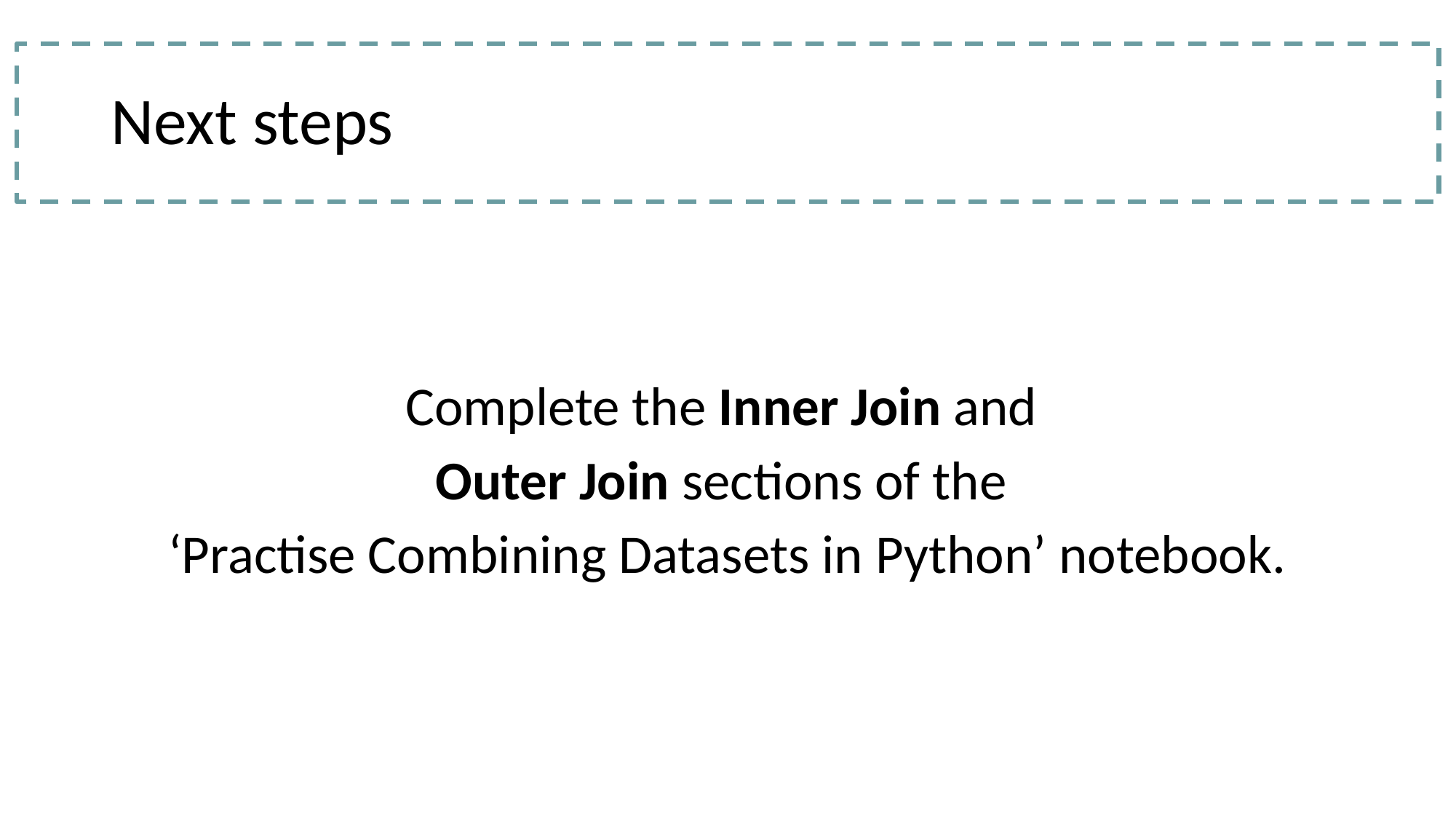

# Next steps

Complete the Inner Join and
Outer Join sections of the
‘Practise Combining Datasets in Python’ notebook.